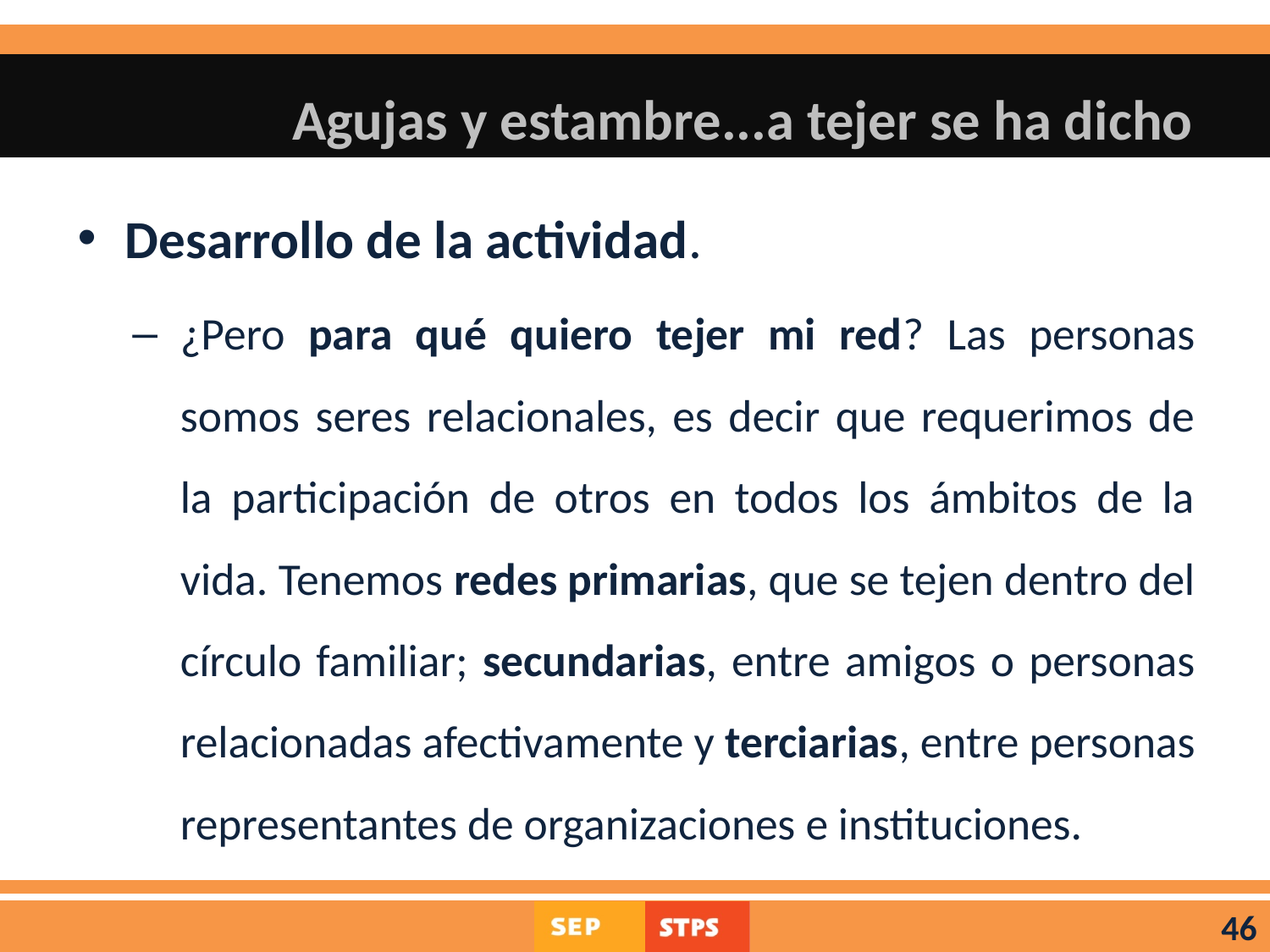

# Agujas y estambre...a tejer se ha dicho
Desarrollo de la actividad.
¿Pero para qué quiero tejer mi red? Las personas somos seres relacionales, es decir que requerimos de la participación de otros en todos los ámbitos de la vida. Tenemos redes primarias, que se tejen dentro del círculo familiar; secundarias, entre amigos o personas relacionadas afectivamente y terciarias, entre personas representantes de organizaciones e instituciones.
46